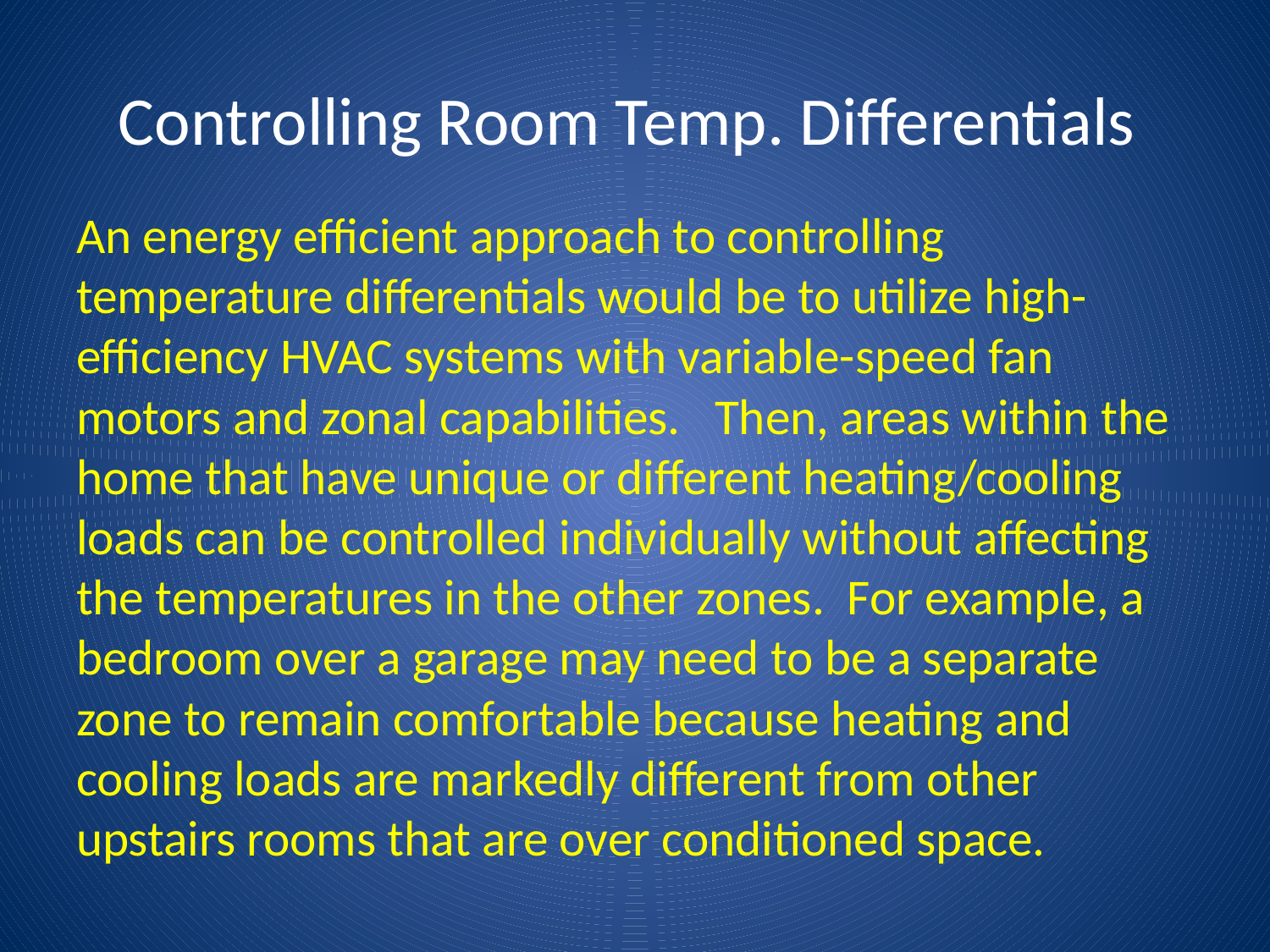

# Controlling Room Temp. Differentials
An energy efficient approach to controlling temperature differentials would be to utilize high-efficiency HVAC systems with variable-speed fan motors and zonal capabilities.   Then, areas within the home that have unique or different heating/cooling loads can be controlled individually without affecting the temperatures in the other zones.  For example, a bedroom over a garage may need to be a separate zone to remain comfortable because heating and cooling loads are markedly different from other upstairs rooms that are over conditioned space.